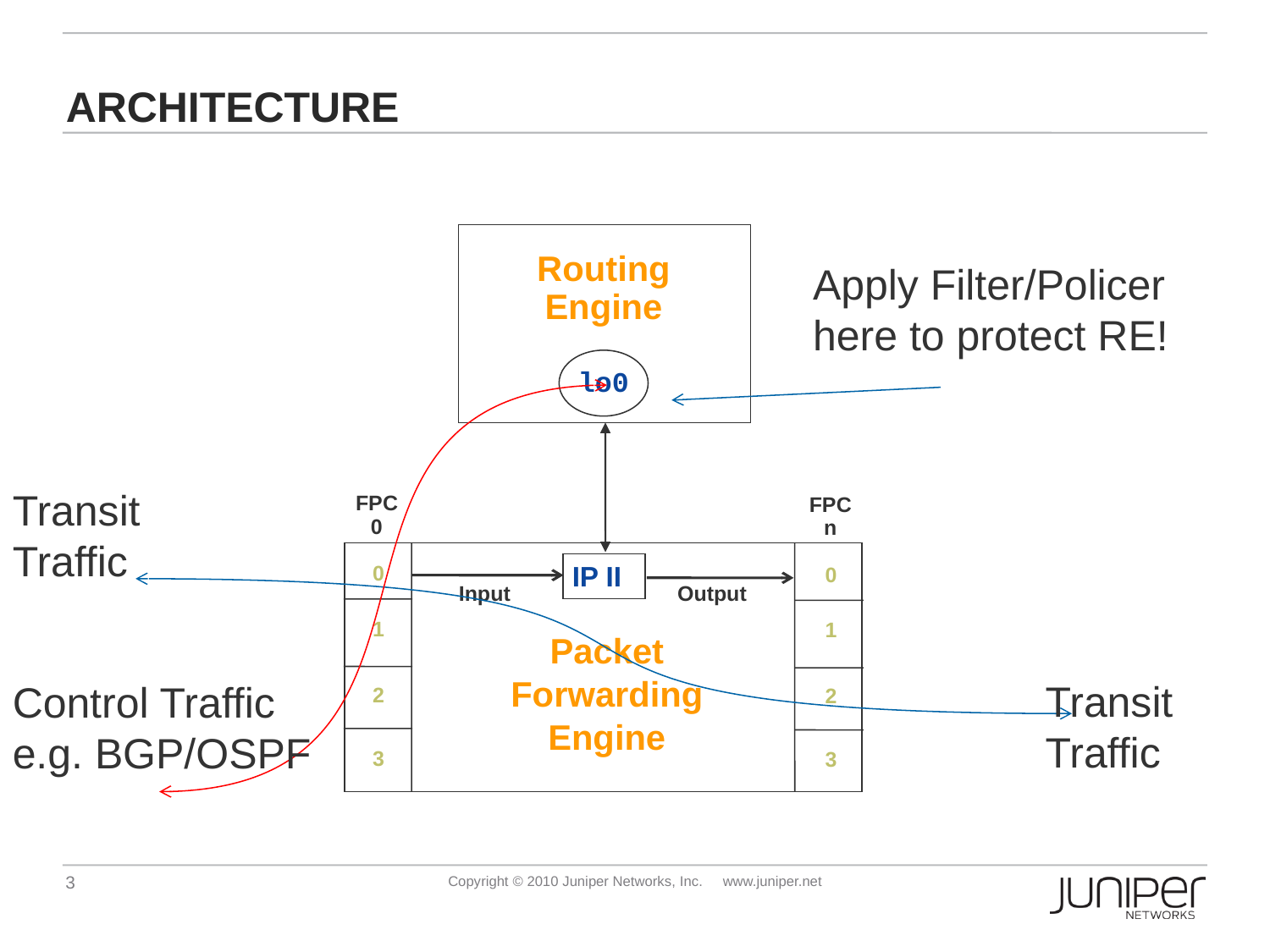

# ARCHITECTURE

Routing Engine
Apply Filter/Policer here to protect RE!
lo0

Transit Traffic
FPC
0
FPC
n

IP II
0
0

Input
Output

1
1
Packet
Forwarding
Engine

Transit Traffic
Control Traffic
e.g. BGP/OSPF
2
2

3
3